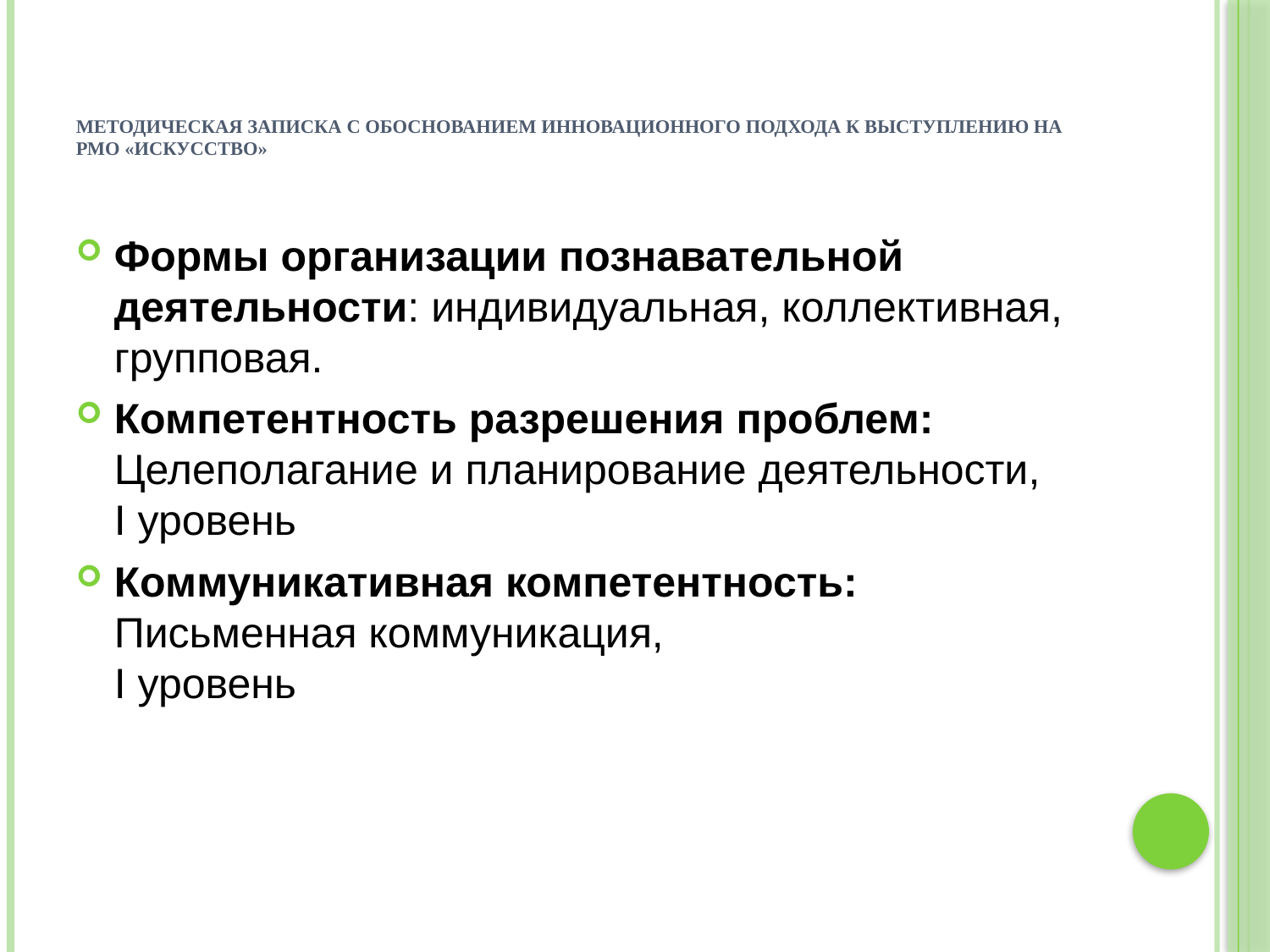

# Методическая записка с обоснованием инновационного подхода к выступлению на РМО «Искусство»
Формы организации познавательной деятельности: индивидуальная, коллективная, групповая.
Компетентность разрешения проблем:
Целеполагание и планирование деятельности,
I уровень
Коммуникативная компетентность:
Письменная коммуникация,
I уровень